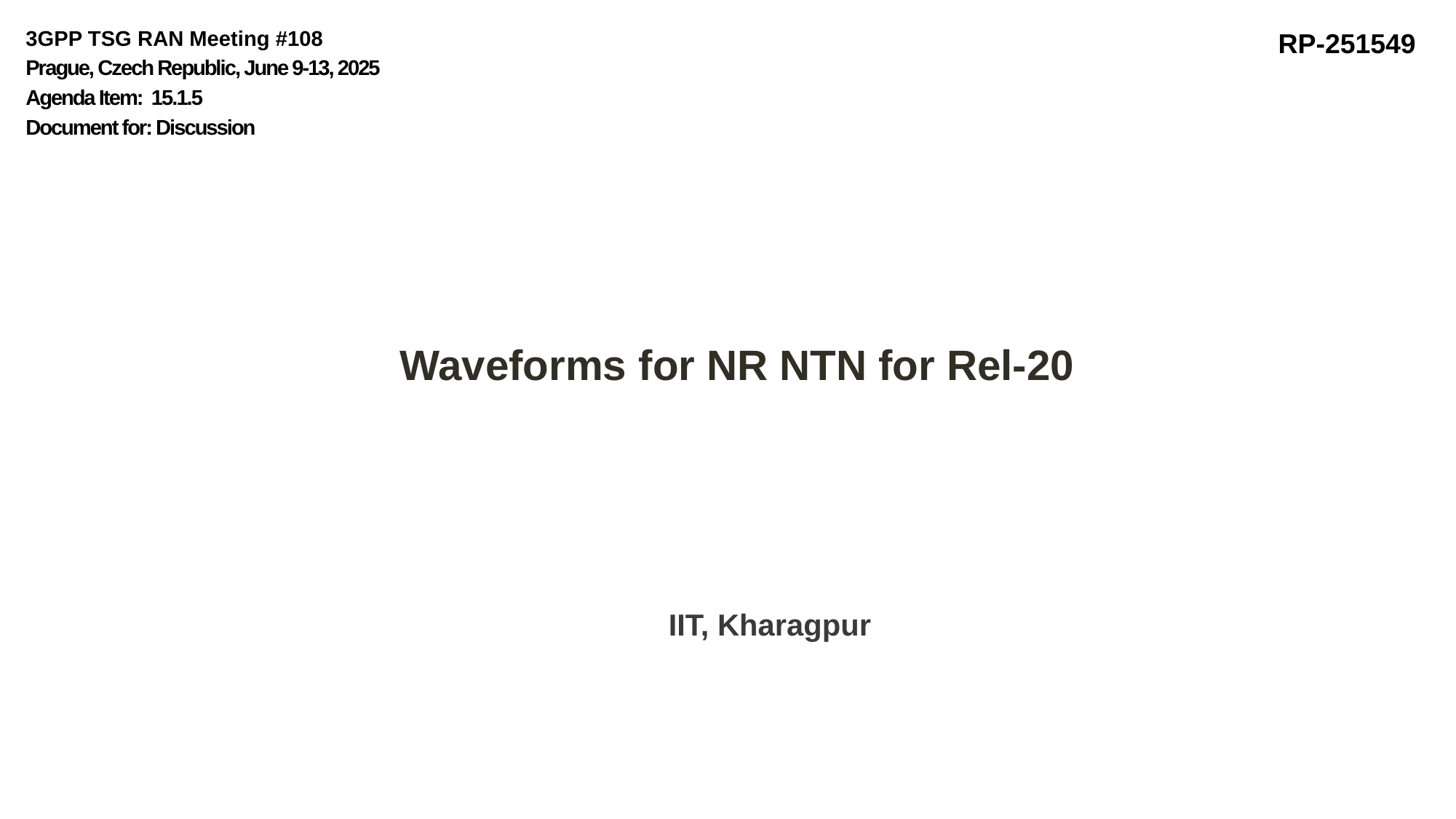

3GPP TSG RAN Meeting #108
Prague, Czech Republic, June 9-13, 2025
Agenda Item:  15.1.5
Document for: Discussion
RP-251549
Waveforms for NR NTN for Rel-20
IIT, Kharagpur